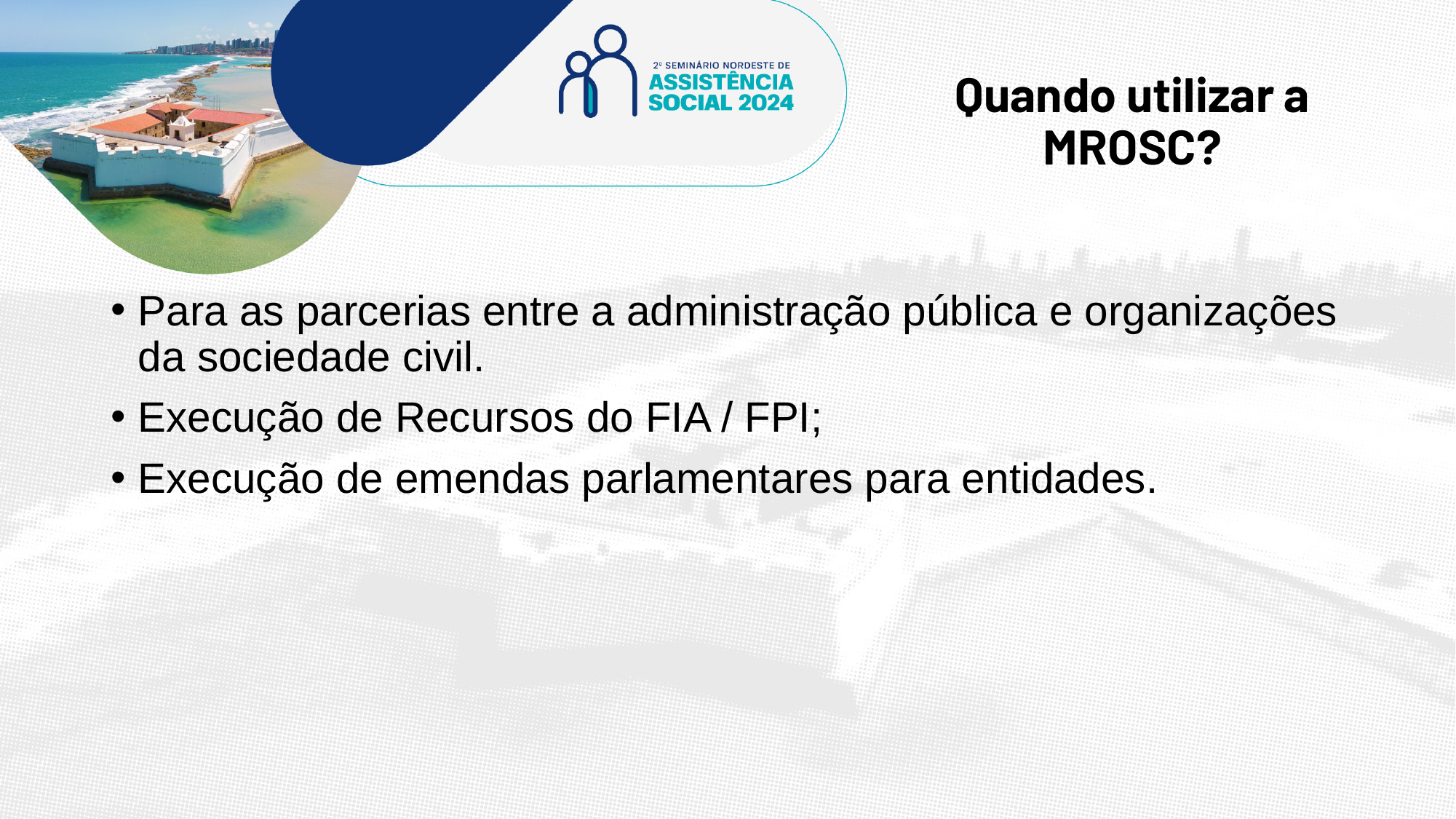

# Quando utilizar a MROSC?
Para as parcerias entre a administração pública e organizações da sociedade civil.
Execução de Recursos do FIA / FPI;
Execução de emendas parlamentares para entidades.